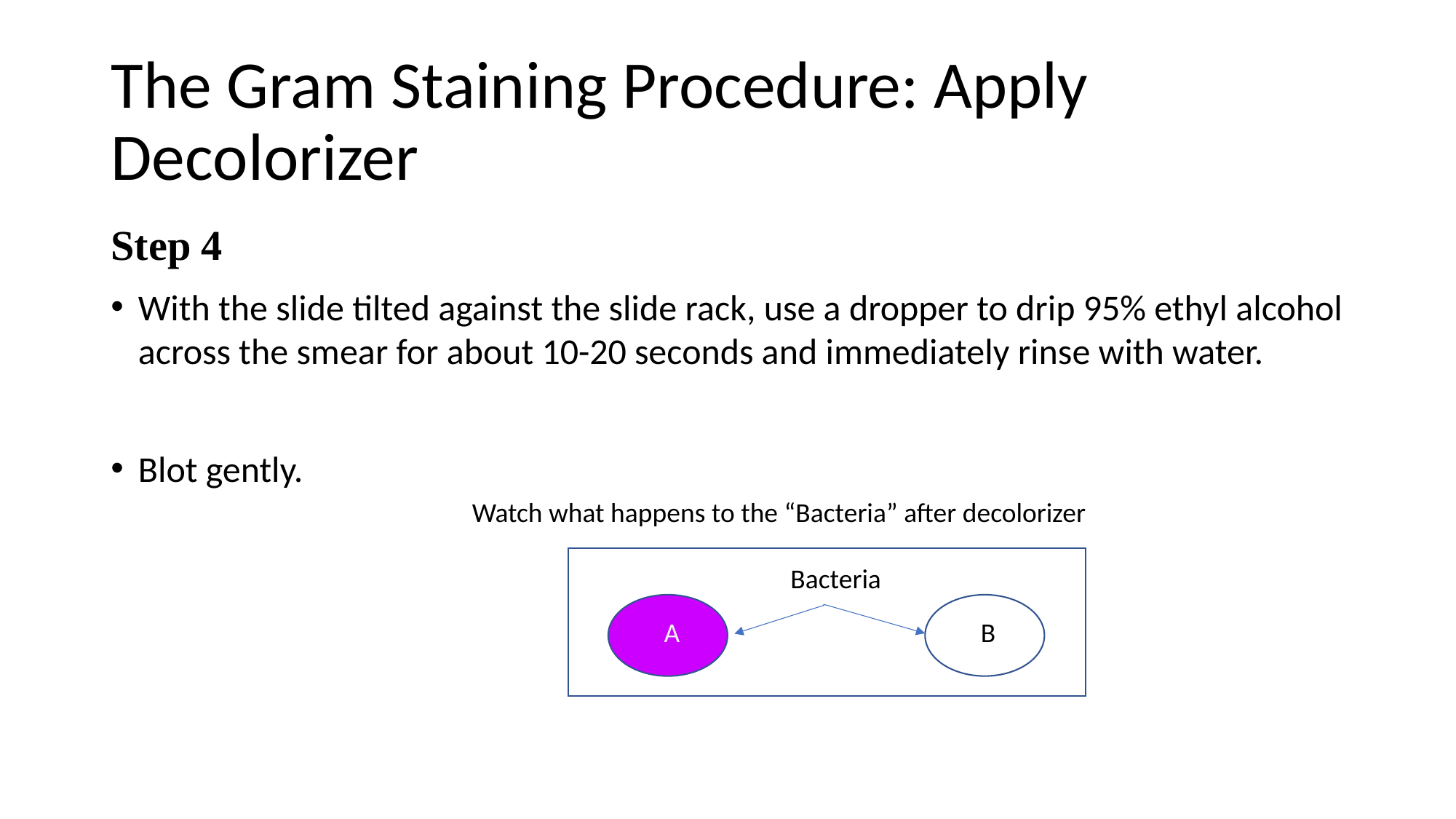

# The Gram Staining Procedure: Apply Decolorizer
Step 4
With the slide tilted against the slide rack, use a dropper to drip 95% ethyl alcohol across the smear for about 10-20 seconds and immediately rinse with water.

Blot gently.

Watch what happens to the “Bacteria” after decolorizer

Bacteria

A

B